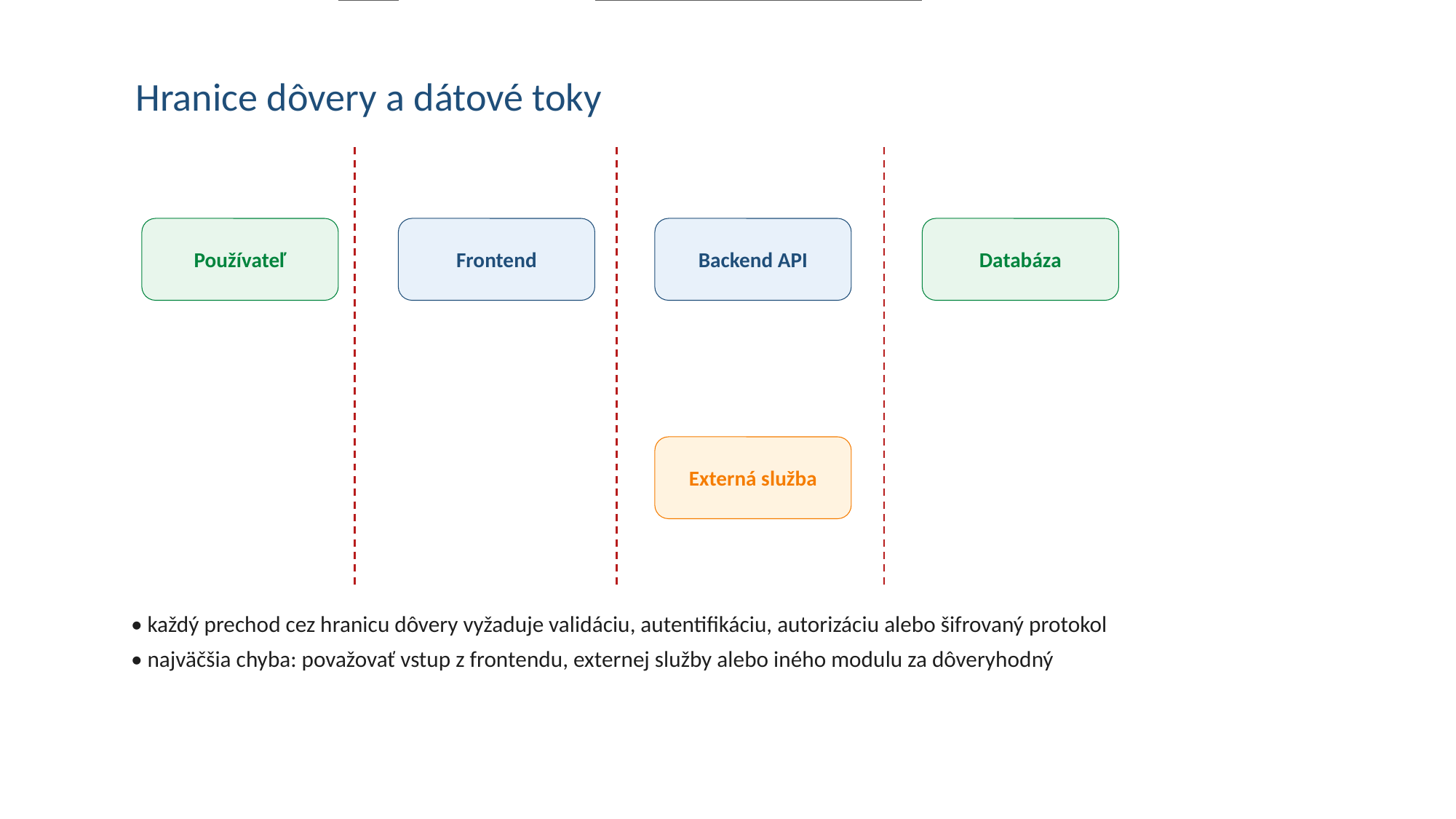

# Hranice dôvery a dátové toky
Používateľ
Frontend
Backend API
Databáza
Externá služba
• každý prechod cez hranicu dôvery vyžaduje validáciu, autentifikáciu, autorizáciu alebo šifrovaný protokol
• najväčšia chyba: považovať vstup z frontendu, externej služby alebo iného modulu za dôveryhodný